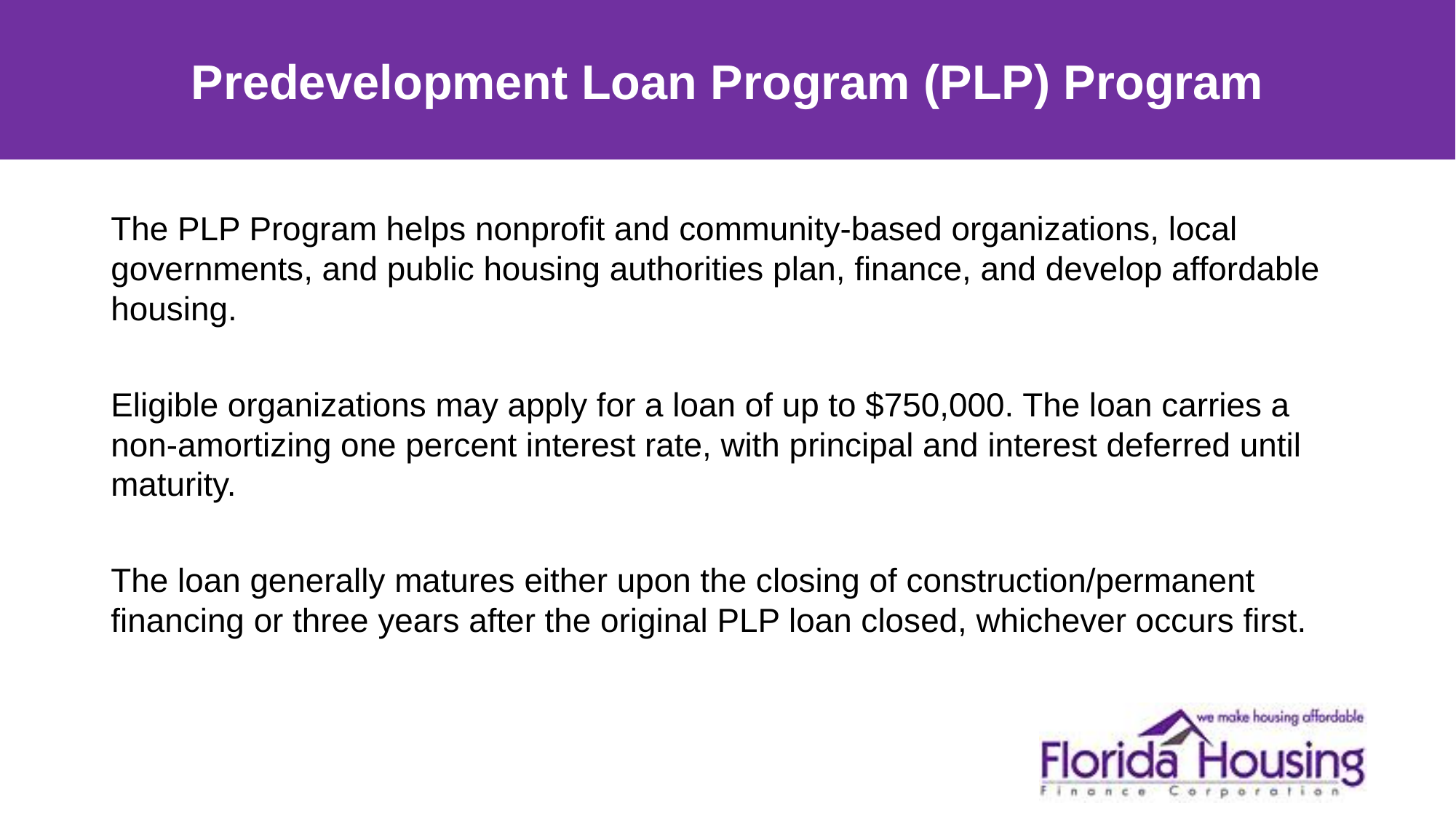

# Predevelopment Loan Program (PLP) Program
The PLP Program helps nonprofit and community-based organizations, local governments, and public housing authorities plan, finance, and develop affordable housing.

Eligible organizations may apply for a loan of up to $750,000. The loan carries a non-amortizing one percent interest rate, with principal and interest deferred until maturity.

The loan generally matures either upon the closing of construction/permanent financing or three years after the original PLP loan closed, whichever occurs first.